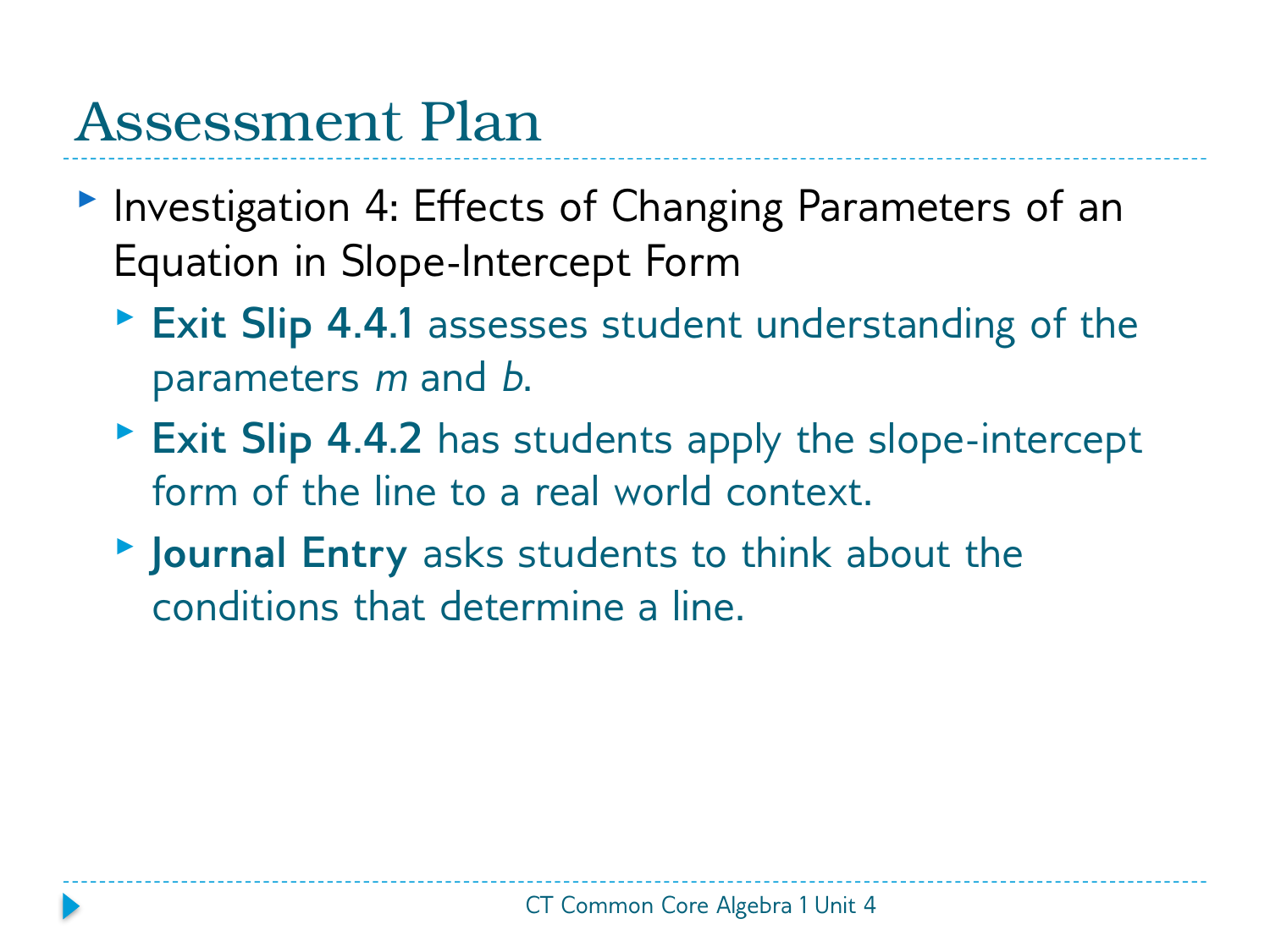

# Assessment Plan
Investigation 4: Effects of Changing Parameters of an Equation in Slope-Intercept Form
Exit Slip 4.4.1 assesses student understanding of the parameters m and b.
Exit Slip 4.4.2 has students apply the slope-intercept form of the line to a real world context.
Journal Entry asks students to think about the conditions that determine a line.
CT Common Core Algebra 1 Unit 4